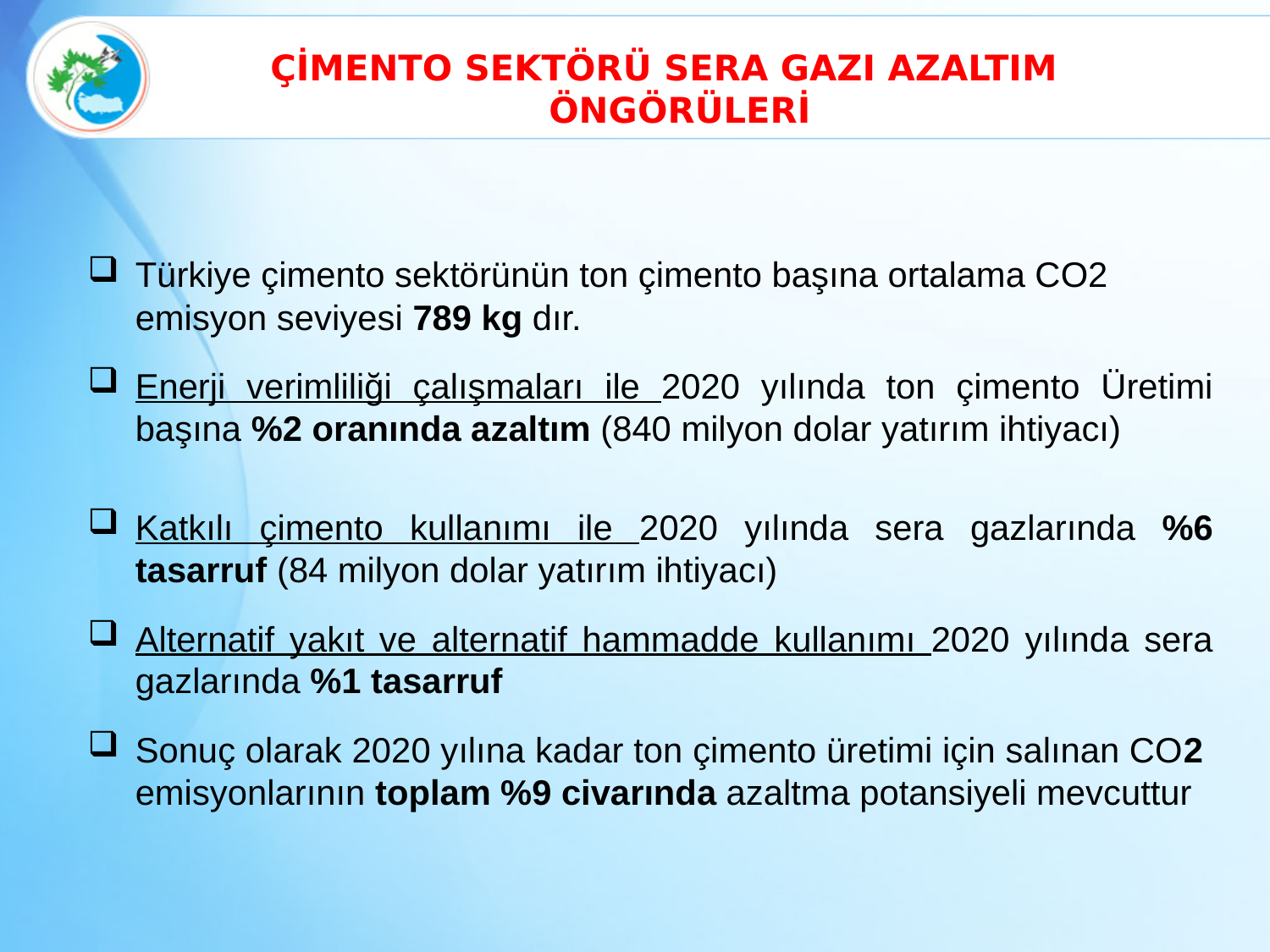

ÇİMENTO SEKTÖRÜ SERA GAZI AZALTIM 			  ÖNGÖRÜLERİ
Türkiye çimento sektörünün ton çimento başına ortalama CO2 emisyon seviyesi 789 kg dır.

Enerji verimliliği çalışmaları ile 2020 yılında ton çimento Üretimi başına %2 oranında azaltım (840 milyon dolar yatırım ihtiyacı)

Katkılı çimento kullanımı ile 2020 yılında sera gazlarında %6 tasarruf (84 milyon dolar yatırım ihtiyacı)

Alternatif yakıt ve alternatif hammadde kullanımı 2020 yılında sera gazlarında %1 tasarruf

Sonuç olarak 2020 yılına kadar ton çimento üretimi için salınan CO2  emisyonlarının toplam %9 civarında azaltma potansiyeli mevcuttur